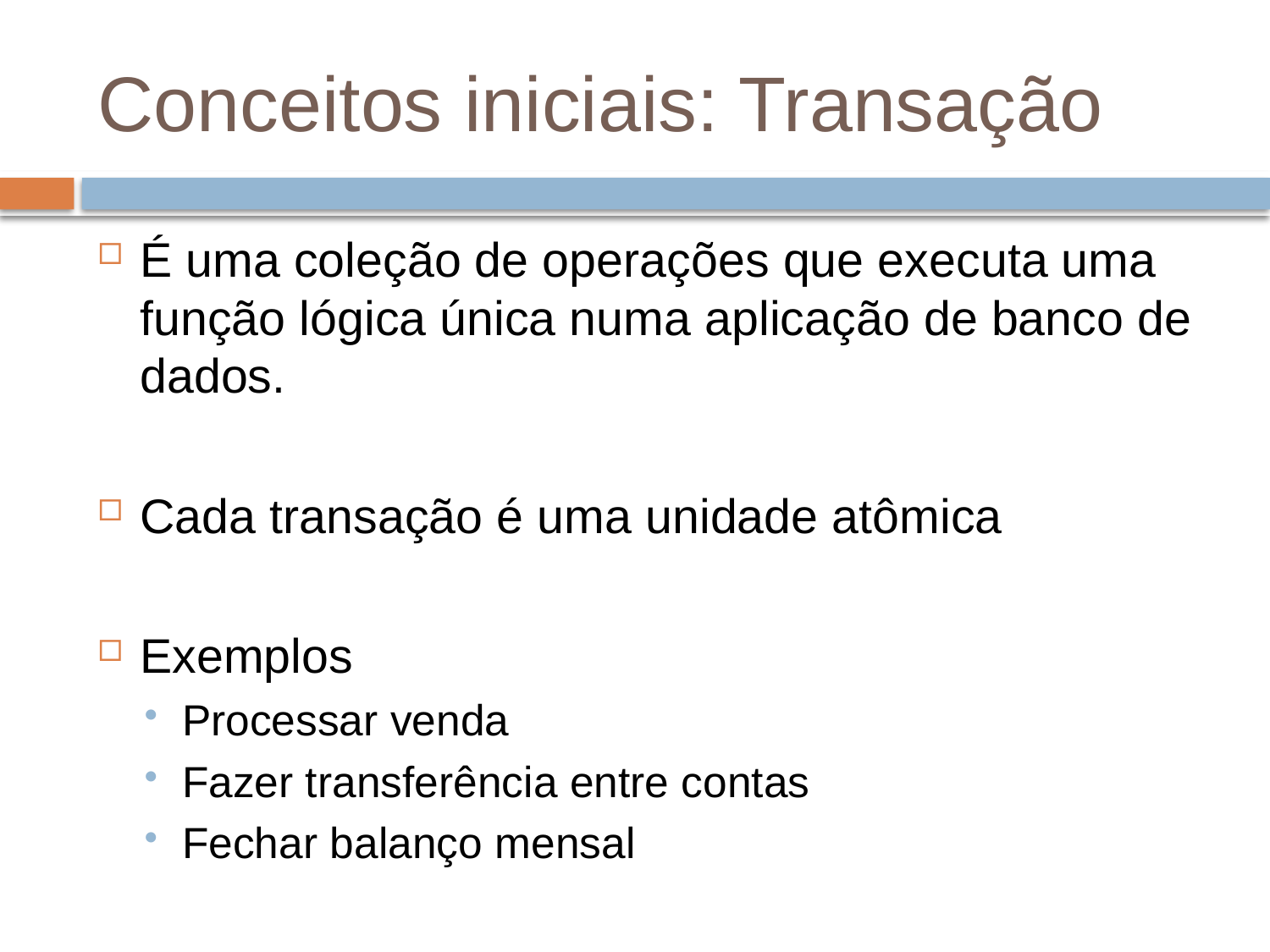

# Conceitos iniciais: Transação
É uma coleção de operações que executa uma função lógica única numa aplicação de banco de dados.

Cada transação é uma unidade atômica

Exemplos
Processar venda
Fazer transferência entre contas
Fechar balanço mensal